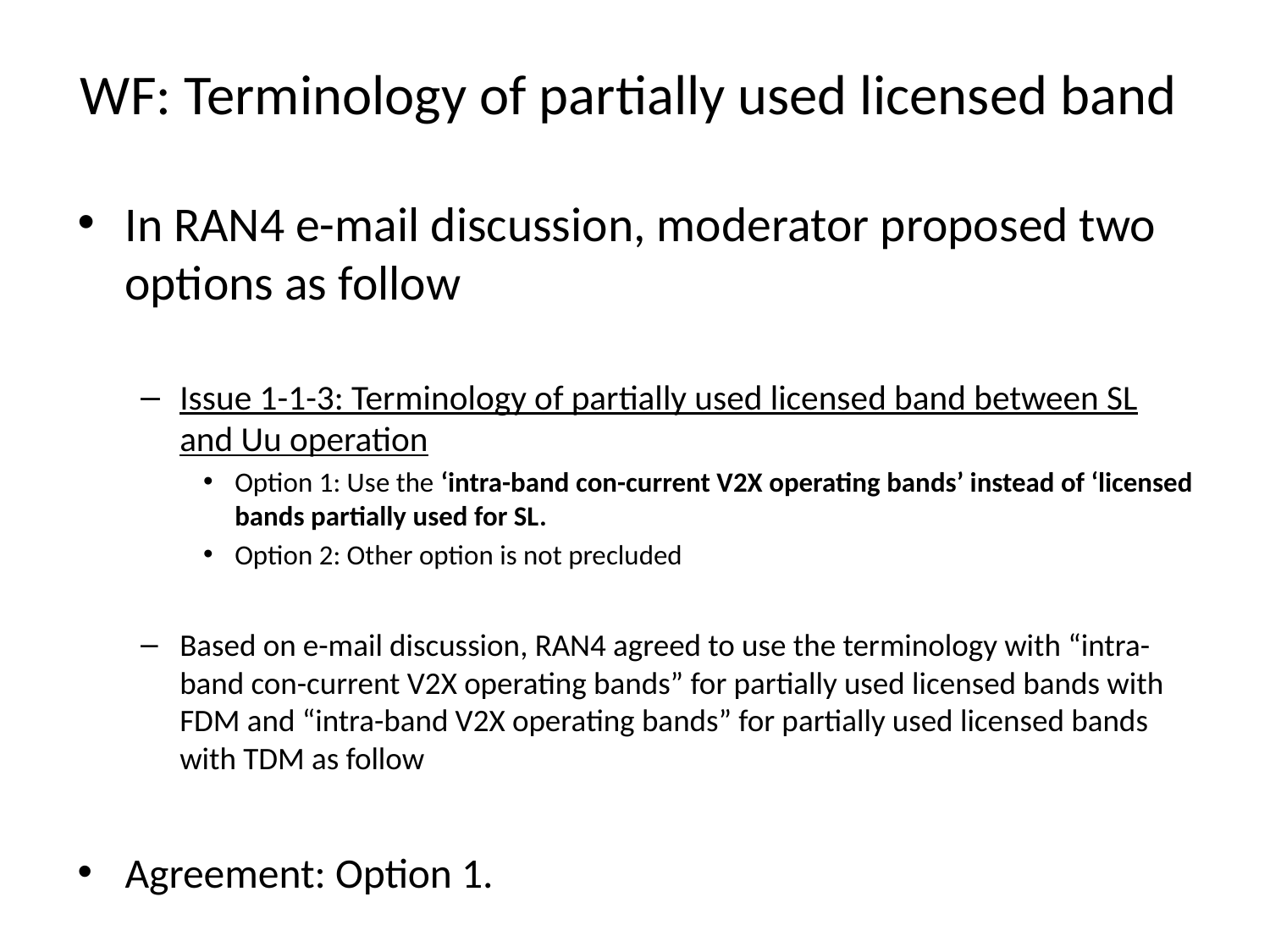

# WF: Terminology of partially used licensed band
In RAN4 e-mail discussion, moderator proposed two options as follow

Issue 1-1-3: Terminology of partially used licensed band between SL and Uu operation
Option 1: Use the ‘intra-band con-current V2X operating bands’ instead of ‘licensed bands partially used for SL.
Option 2: Other option is not precluded

Based on e-mail discussion, RAN4 agreed to use the terminology with “intra-band con-current V2X operating bands” for partially used licensed bands with FDM and “intra-band V2X operating bands” for partially used licensed bands with TDM as follow

Agreement: Option 1.